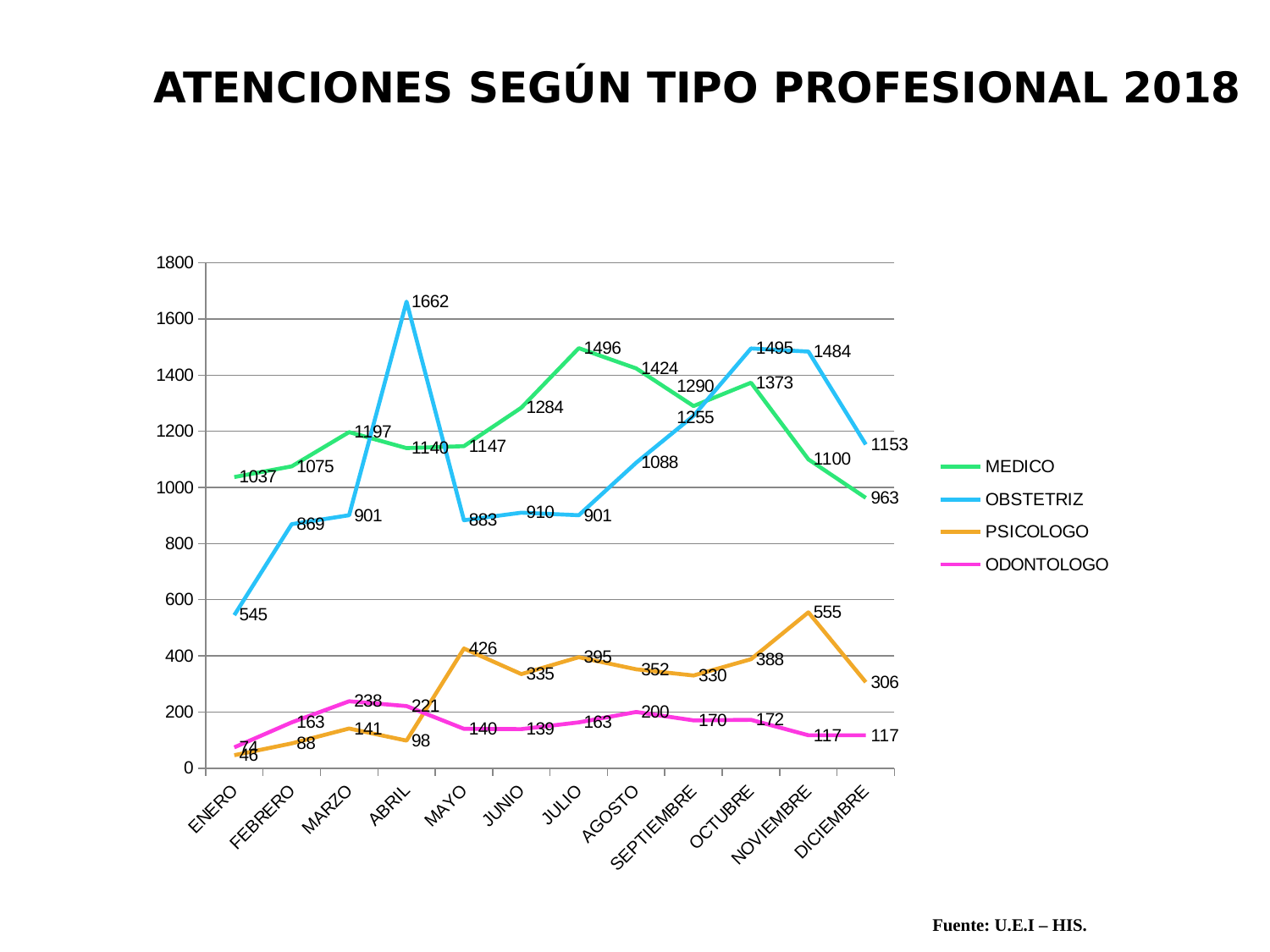

ATENCIONES SEGÚN TIPO PROFESIONAL 2018

### Chart

| Category | MEDICO | OBSTETRIZ | PSICOLOGO | ODONTOLOGO |
|---|---|---|---|---|
| ENERO | 1037.0 | 545.0 | 46.0 | 74.0 |
| FEBRERO | 1075.0 | 869.0 | 88.0 | 163.0 |
| MARZO | 1197.0 | 901.0 | 141.0 | 238.0 |
| ABRIL | 1140.0 | 1662.0 | 98.0 | 221.0 |
| MAYO | 1147.0 | 883.0 | 426.0 | 140.0 |
| JUNIO | 1284.0 | 910.0 | 335.0 | 139.0 |
| JULIO | 1496.0 | 901.0 | 395.0 | 163.0 |
| AGOSTO | 1424.0 | 1088.0 | 352.0 | 200.0 |
| SEPTIEMBRE | 1290.0 | 1255.0 | 330.0 | 170.0 |
| OCTUBRE | 1373.0 | 1495.0 | 388.0 | 172.0 |
| NOVIEMBRE | 1100.0 | 1484.0 | 555.0 | 117.0 |
| DICIEMBRE | 963.0 | 1153.0 | 306.0 | 117.0 |
Fuente: U.E.I – HIS.